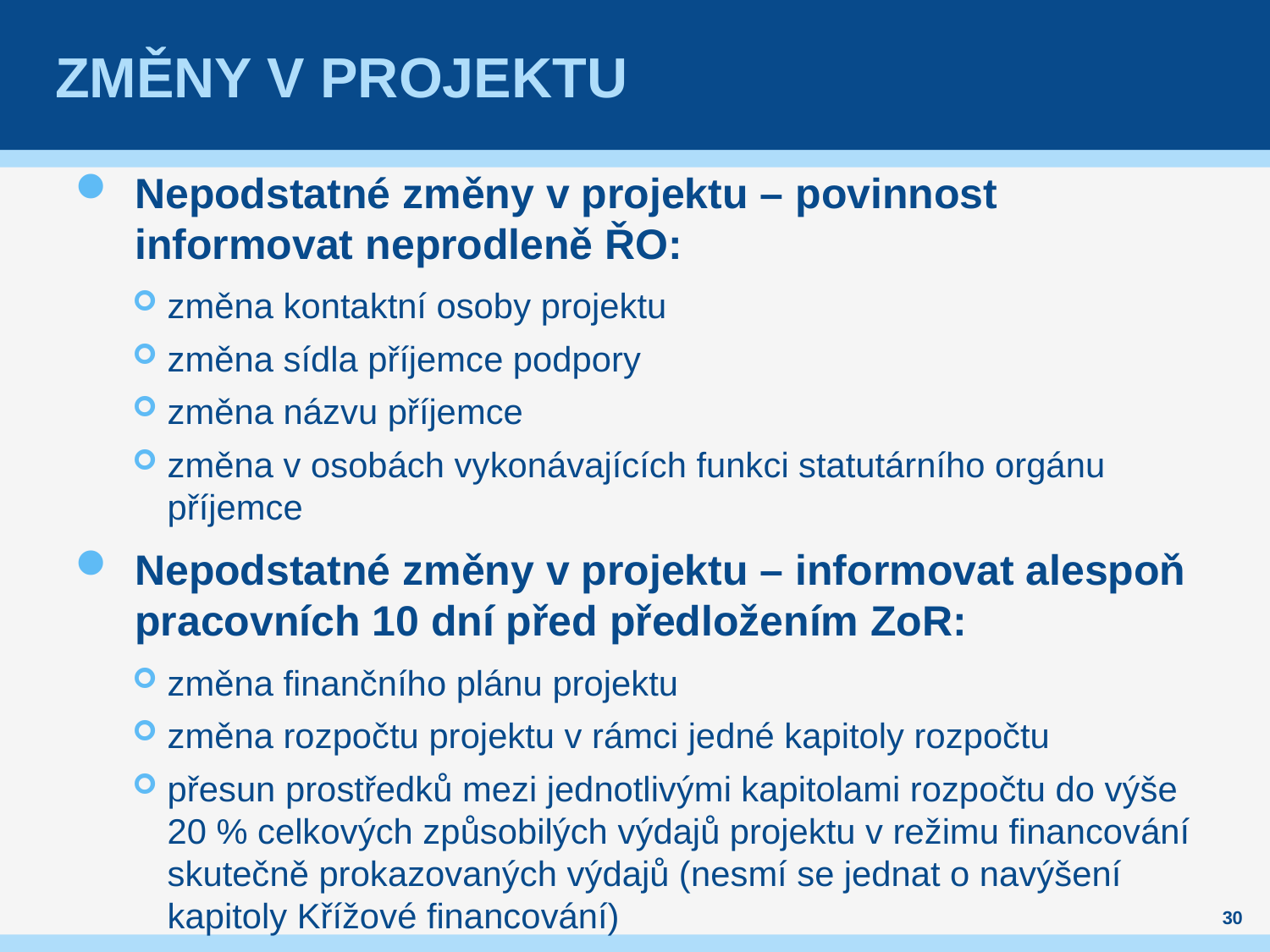

# Změny v projektu
Nepodstatné změny v projektu – povinnost informovat neprodleně ŘO:
změna kontaktní osoby projektu
změna sídla příjemce podpory
změna názvu příjemce
změna v osobách vykonávajících funkci statutárního orgánu příjemce
Nepodstatné změny v projektu – informovat alespoň pracovních 10 dní před předložením ZoR:
změna finančního plánu projektu
změna rozpočtu projektu v rámci jedné kapitoly rozpočtu
přesun prostředků mezi jednotlivými kapitolami rozpočtu do výše 20 % celkových způsobilých výdajů projektu v režimu financování skutečně prokazovaných výdajů (nesmí se jednat o navýšení kapitoly Křížové financování)

30